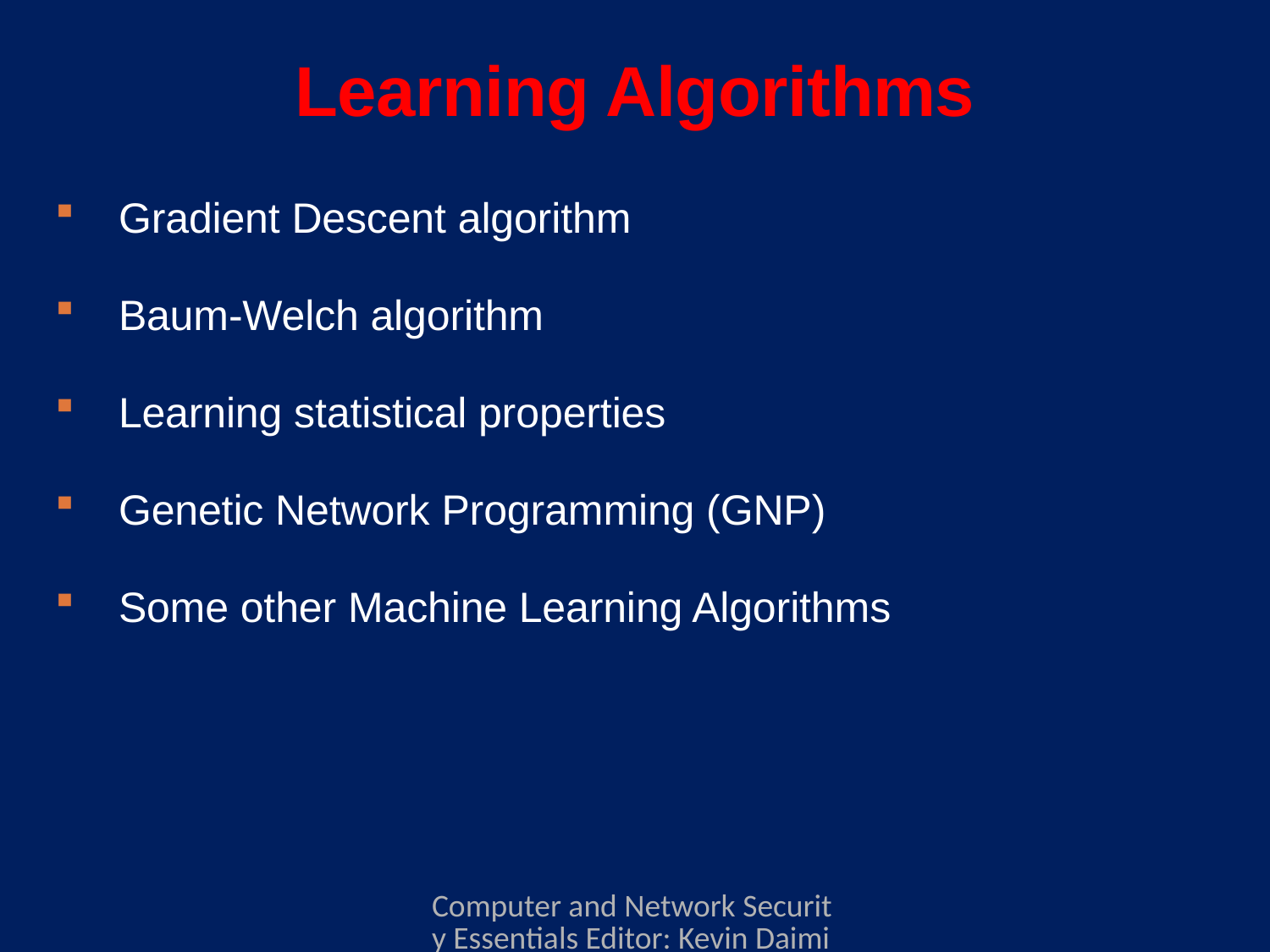

# Learning Algorithms
Gradient Descent algorithm
Baum-Welch algorithm
Learning statistical properties
Genetic Network Programming (GNP)
Some other Machine Learning Algorithms
Computer and Network Security Essentials Editor: Kevin Daimi Associate Editors: Guillermo Francia, Levent Ertaul, Luis H. Encinas, Eman El-Sheikh Published by Springer